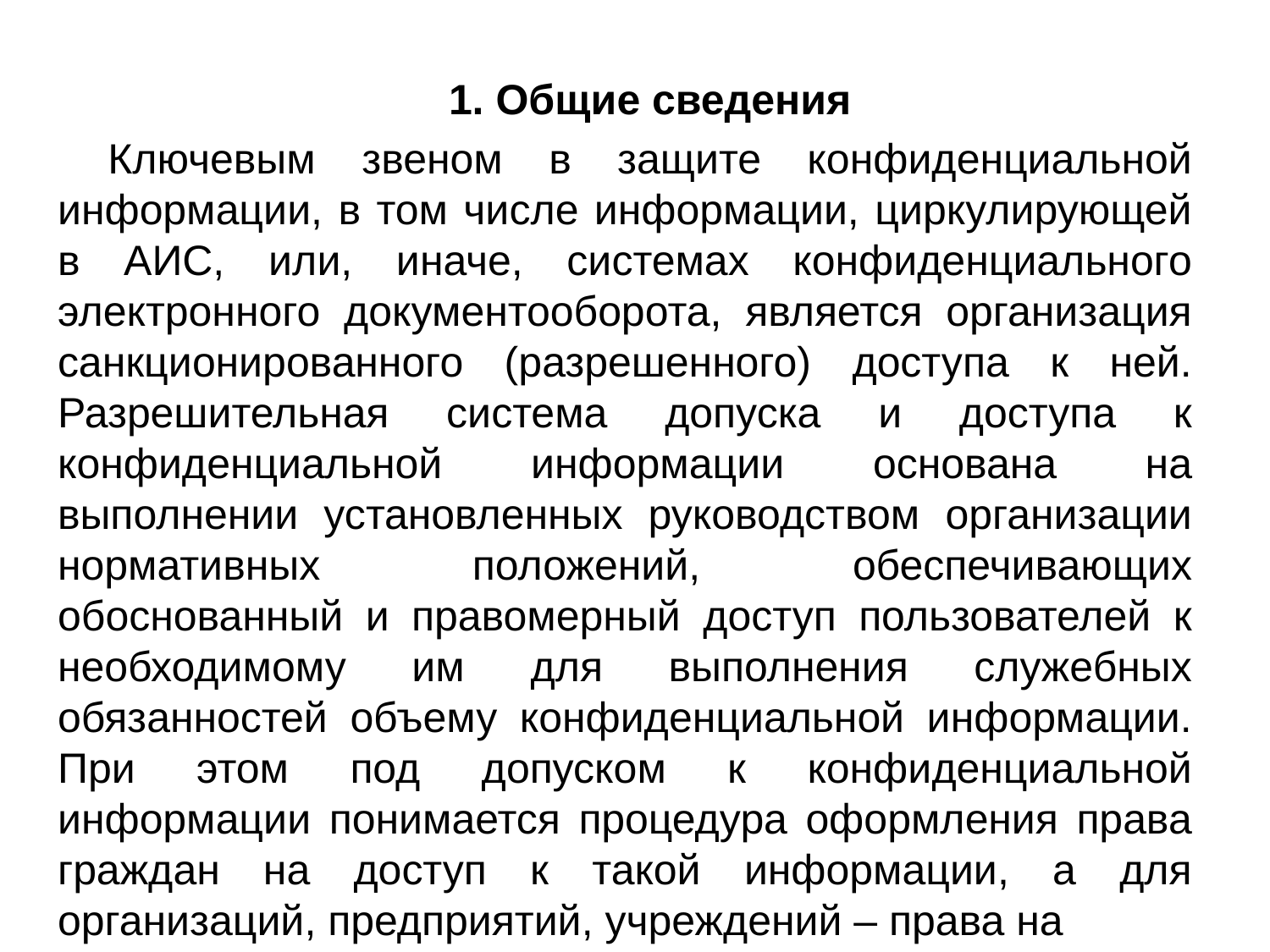

1. Общие сведения
Ключевым звеном в защите конфиденциальной информации, в том числе информации, циркулирующей в АИС, или, иначе, системах конфиденциального электронного документооборота, является организация санкционированного (разрешенного) доступа к ней. Разрешительная система допуска и доступа к конфиденциальной информации основана на выполнении установленных руководством организации нормативных положений, обеспечивающих обоснованный и правомерный доступ пользователей к необходимому им для выполнения служебных обязанностей объему конфиденциальной информации. При этом под допуском к конфиденциальной информации понимается процедура оформления права граждан на доступ к такой информации, а для организаций, предприятий, учреждений – права на